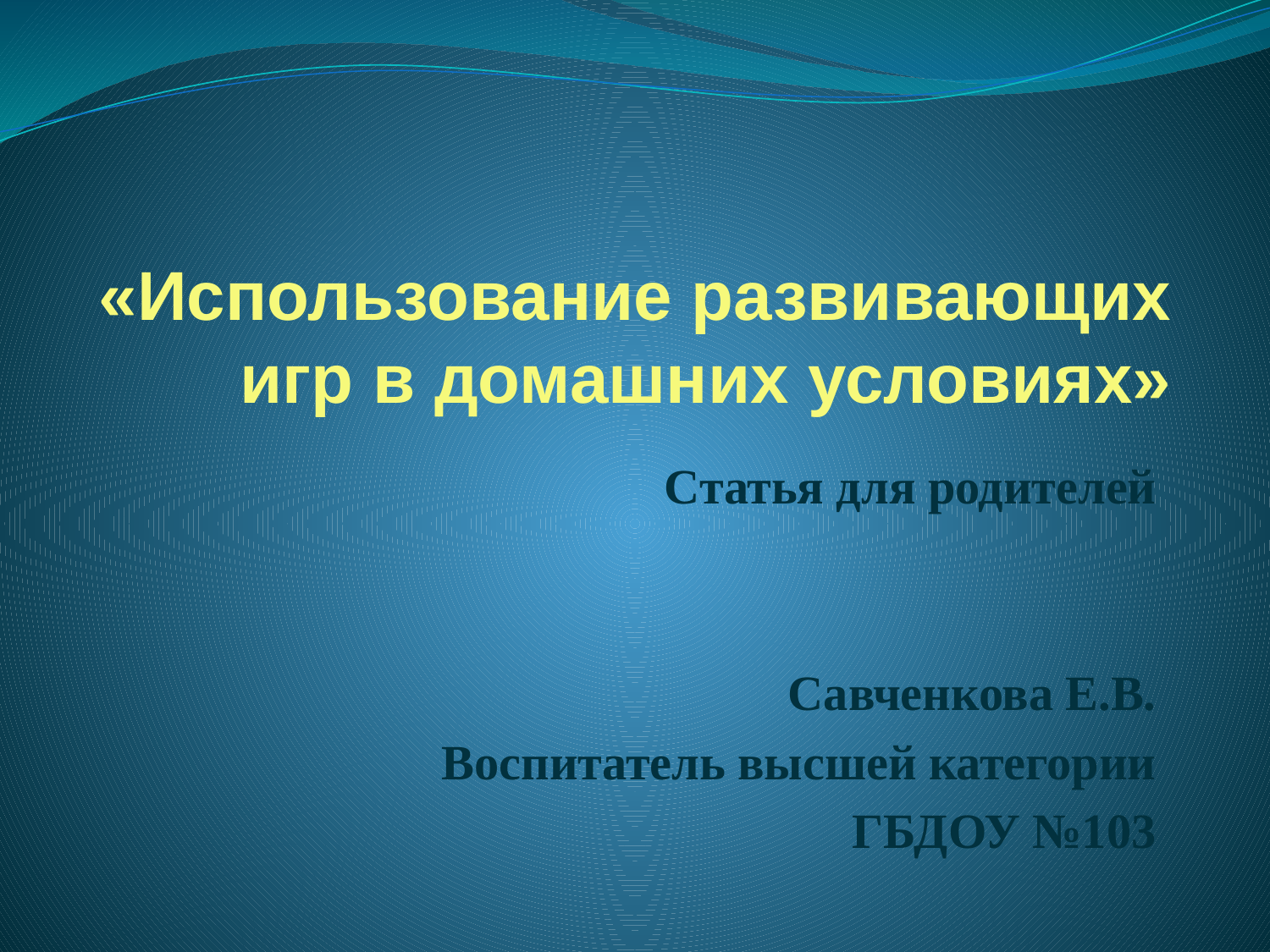

# «Использование развивающих игр в домашних условиях»
Статья для родителей

Савченкова Е.В.
Воспитатель высшей категории
ГБДОУ №103